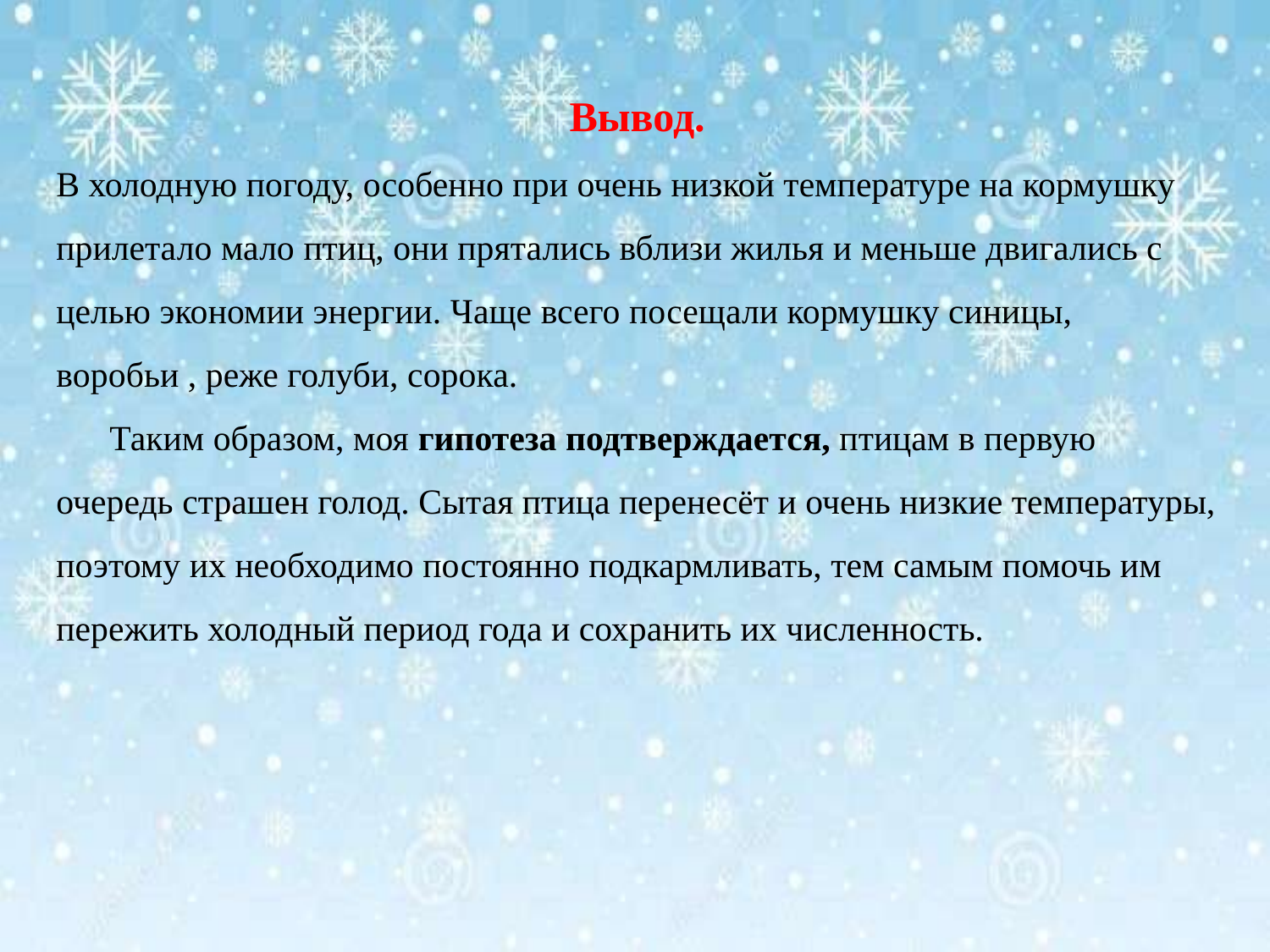

Вывод.
В холодную погоду, особенно при очень низкой температуре на кормушку прилетало мало птиц, они прятались вблизи жилья и меньше двигались с целью экономии энергии. Чаще всего посещали кормушку синицы, воробьи , реже голуби, сорока.
      Таким образом, моя гипотеза подтверждается, птицам в первую очередь страшен голод. Сытая птица перенесёт и очень низкие температуры, поэтому их необходимо постоянно подкармливать, тем самым помочь им пережить холодный период года и сохранить их численность.